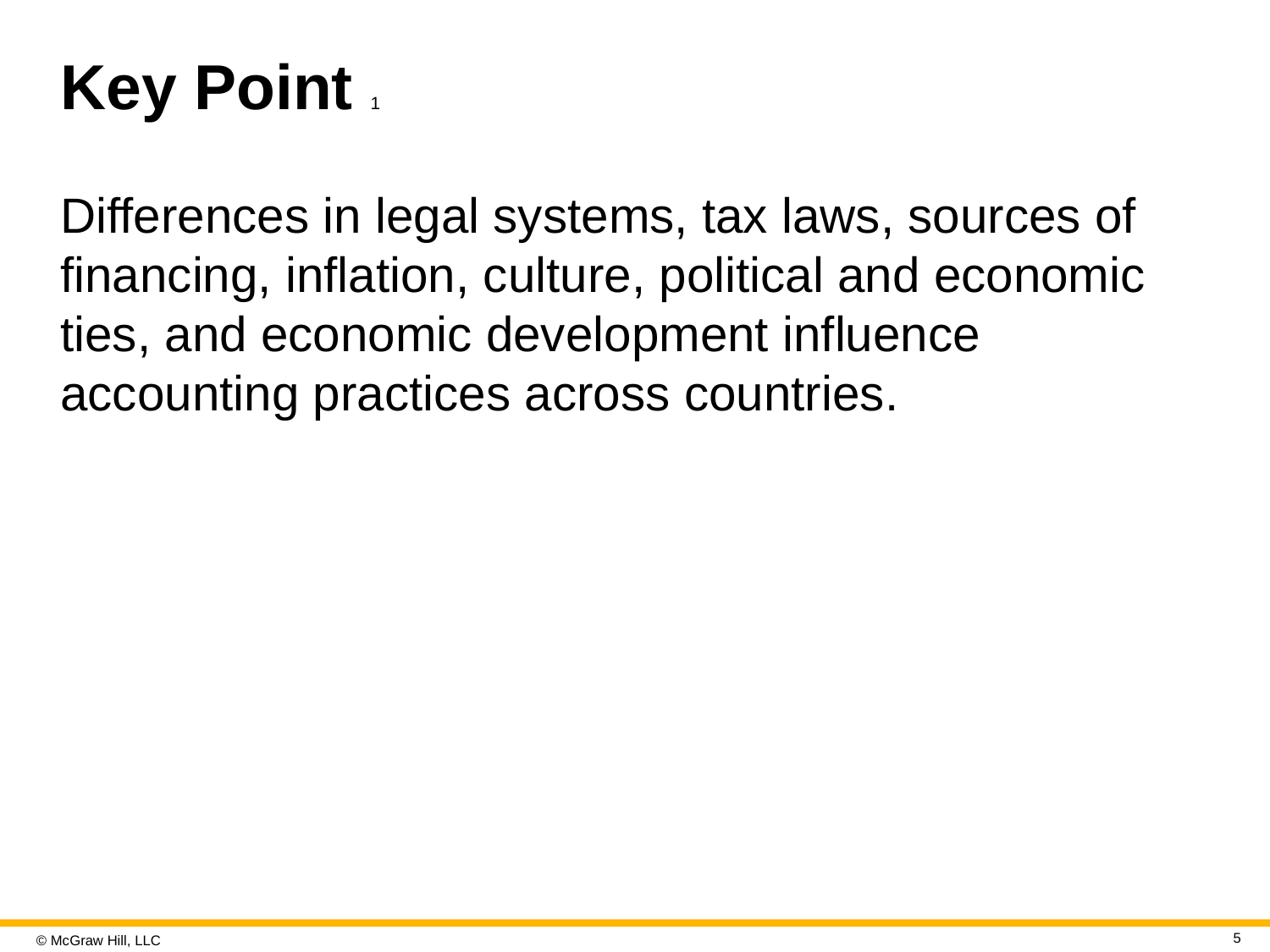

# Key Point 1
Differences in legal systems, tax laws, sources of financing, inflation, culture, political and economic ties, and economic development influence accounting practices across countries.
5